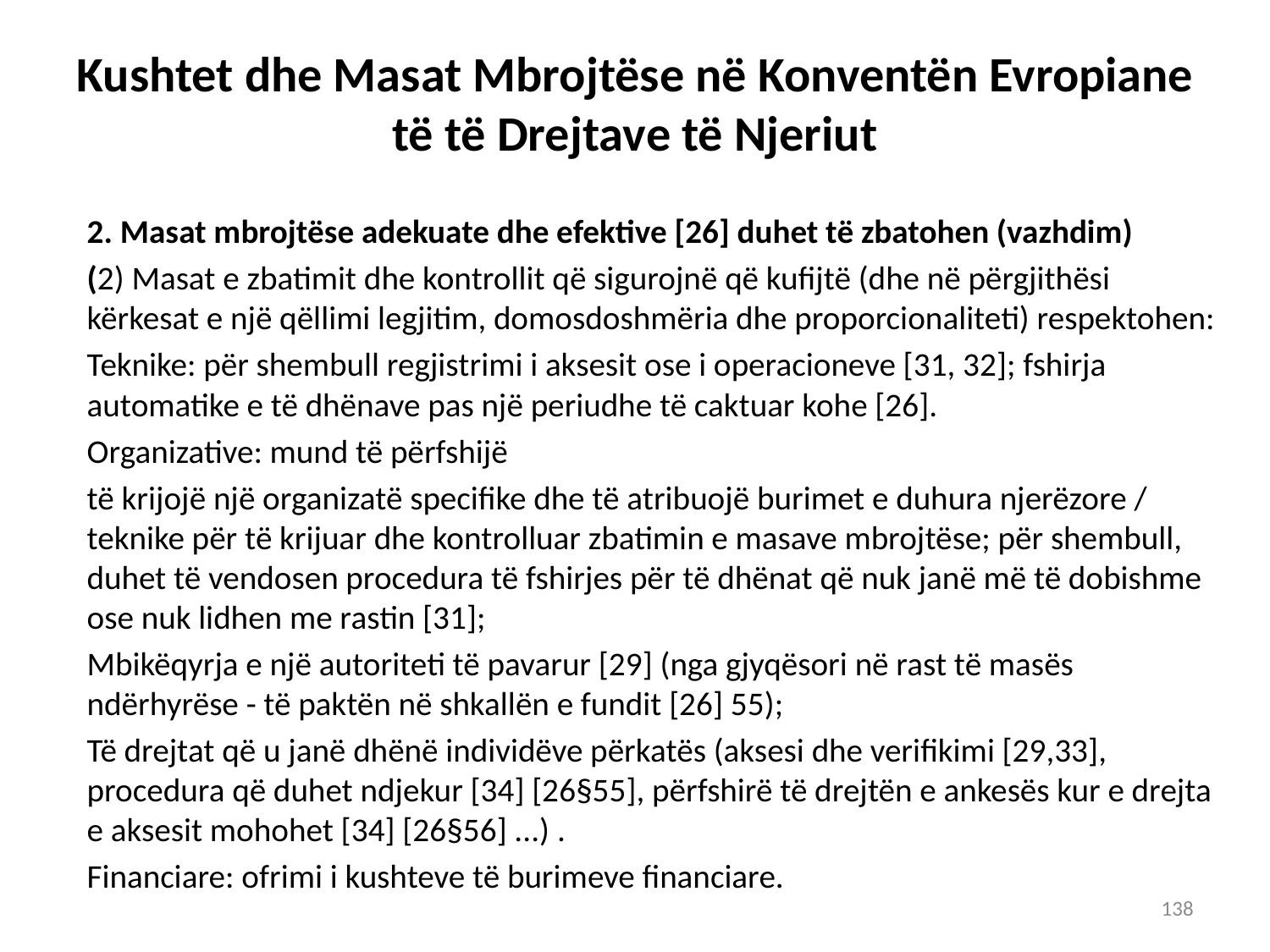

# Kushtet dhe Masat Mbrojtëse në Konventën Evropiane të të Drejtave të Njeriut
2. Masat mbrojtëse adekuate dhe efektive [26] duhet të zbatohen (vazhdim)
(2) Masat e zbatimit dhe kontrollit që sigurojnë që kufijtë (dhe në përgjithësi kërkesat e një qëllimi legjitim, domosdoshmëria dhe proporcionaliteti) respektohen:
Teknike: për shembull regjistrimi i aksesit ose i operacioneve [31, 32]; fshirja automatike e të dhënave pas një periudhe të caktuar kohe [26].
Organizative: mund të përfshijë
të krijojë një organizatë specifike dhe të atribuojë burimet e duhura njerëzore / teknike për të krijuar dhe kontrolluar zbatimin e masave mbrojtëse; për shembull, duhet të vendosen procedura të fshirjes për të dhënat që nuk janë më të dobishme ose nuk lidhen me rastin [31];
Mbikëqyrja e një autoriteti të pavarur [29] (nga gjyqësori në rast të masës ndërhyrëse - të paktën në shkallën e fundit [26] 55);
Të drejtat që u janë dhënë individëve përkatës (aksesi dhe verifikimi [29,33], procedura që duhet ndjekur [34] [26§55], përfshirë të drejtën e ankesës kur e drejta e aksesit mohohet [34] [26§56] ...) .
Financiare: ofrimi i kushteve të burimeve financiare.

138